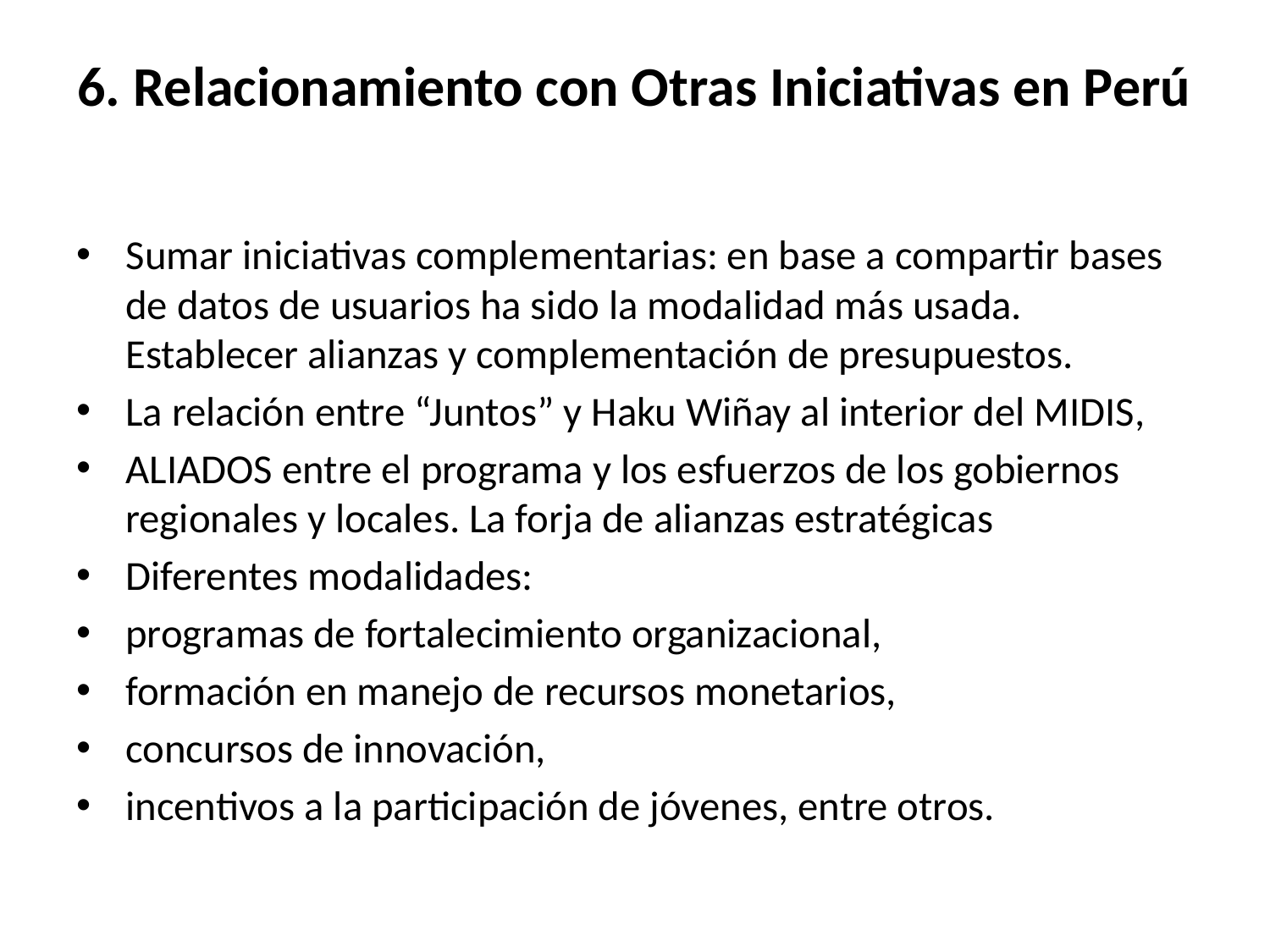

# 6. Relacionamiento con Otras Iniciativas en Perú
Sumar iniciativas complementarias: en base a compartir bases de datos de usuarios ha sido la modalidad más usada. Establecer alianzas y complementación de presupuestos.
La relación entre “Juntos” y Haku Wiñay al interior del MIDIS,
ALIADOS entre el programa y los esfuerzos de los gobiernos regionales y locales. La forja de alianzas estratégicas
Diferentes modalidades:
programas de fortalecimiento organizacional,
formación en manejo de recursos monetarios,
concursos de innovación,
incentivos a la participación de jóvenes, entre otros.